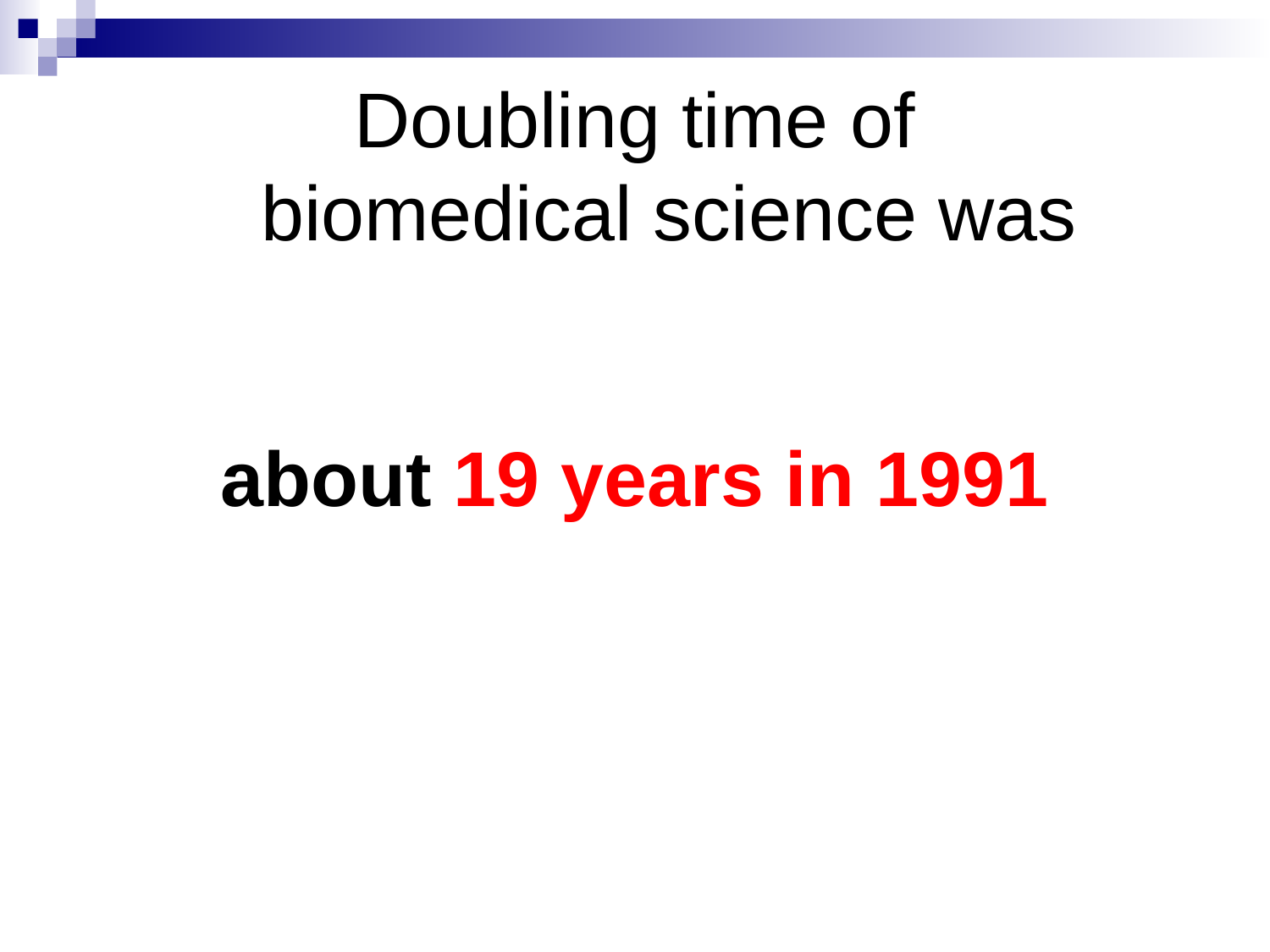

Doubling time of
 biomedical science was
about 19 years in 1991